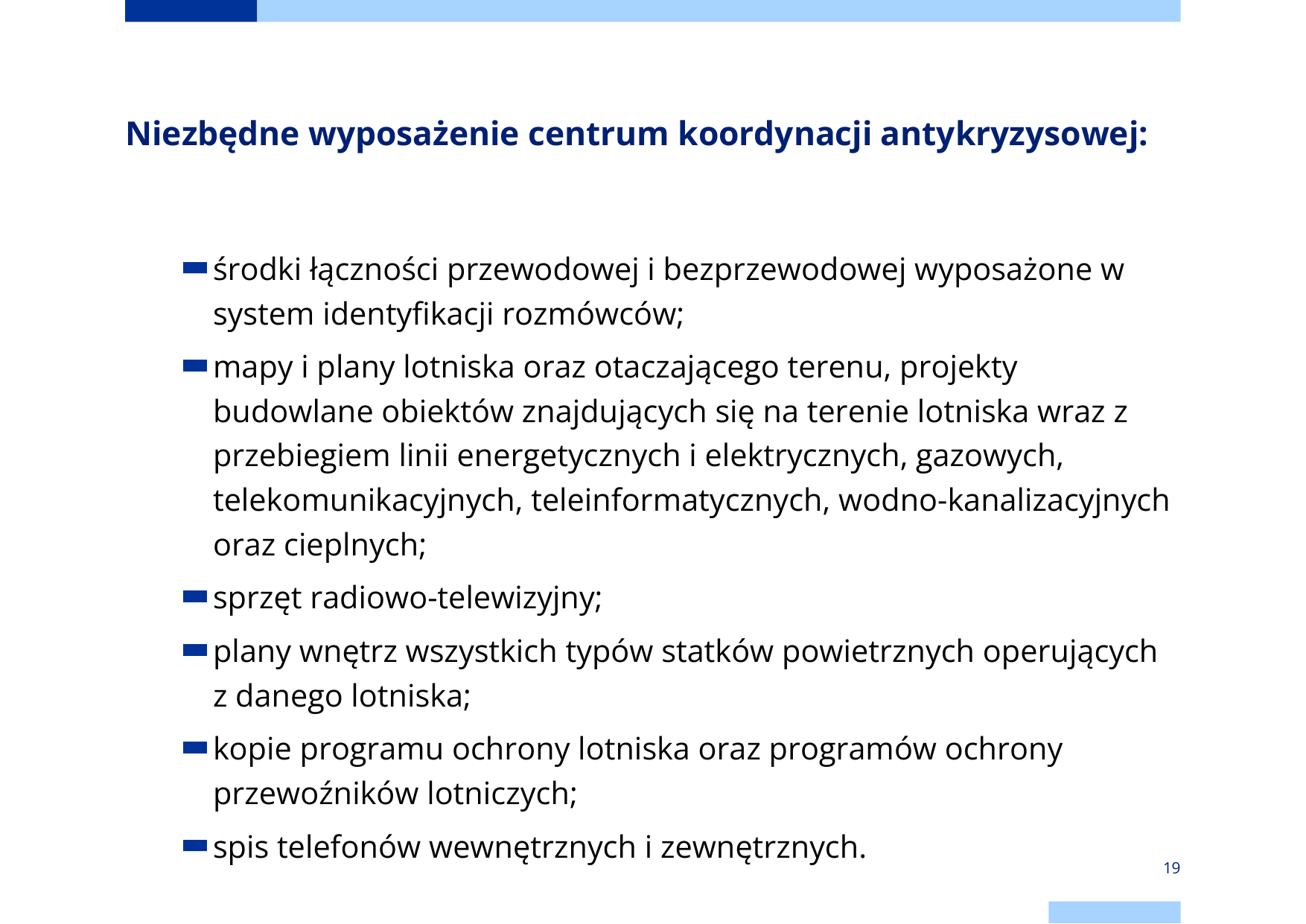

# Niezbędne wyposażenie centrum koordynacji antykryzysowej:
środki łączności przewodowej i bezprzewodowej wyposażone w system identyfikacji rozmówców;
mapy i plany lotniska oraz otaczającego terenu, projekty budowlane obiektów znajdujących się na terenie lotniska wraz z przebiegiem linii energetycznych i elektrycznych, gazowych, telekomunikacyjnych, teleinformatycznych, wodno-kanalizacyjnych oraz cieplnych;
sprzęt radiowo-telewizyjny;
plany wnętrz wszystkich typów statków powietrznych operujących z danego lotniska;
kopie programu ochrony lotniska oraz programów ochrony przewoźników lotniczych;
spis telefonów wewnętrznych i zewnętrznych.

19